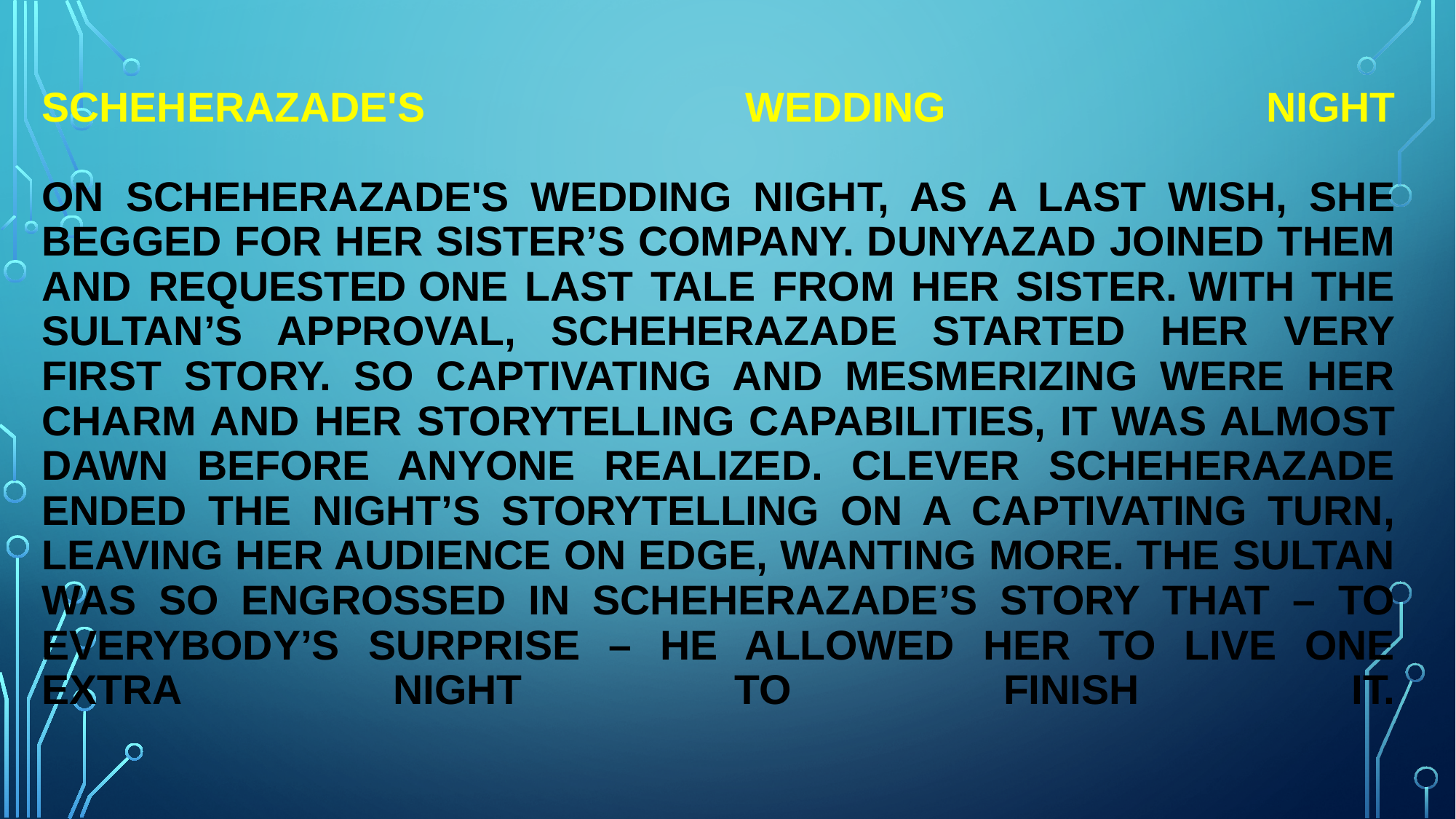

# Scheherazade's wedding night On Scheherazade's wedding night, as a last wish, she begged for her sister’s company. Dunyazad joined them and requested one last tale from her sister. With the sultan’s approval, Scheherazade started her very first story. So captivating and mesmerizing were her charm and her storytelling capabilities, it was almost dawn before anyone realized. Clever Scheherazade ended the night’s storytelling on a captivating turn, leaving her audience on edge, wanting more. The sultan was so engrossed in Scheherazade’s story that – to everybody’s surprise – he allowed her to live one extra night to finish it.